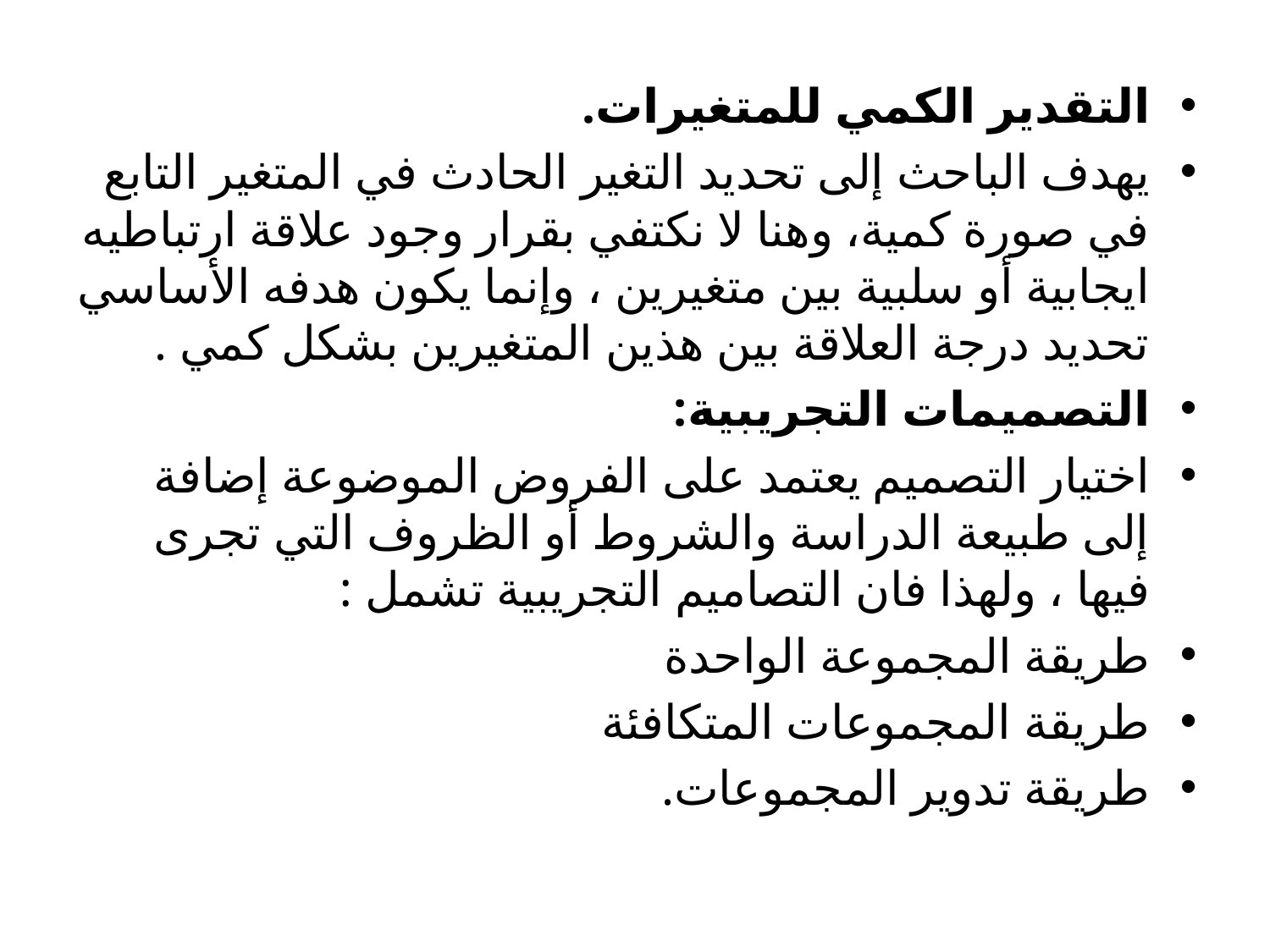

التقدير الكمي للمتغيرات.
يهدف الباحث إلى تحديد التغير الحادث في المتغير التابع في صورة كمية، وهنا لا نكتفي بقرار وجود علاقة ارتباطيه ايجابية أو سلبية بين متغيرين ، وإنما يكون هدفه الأساسي تحديد درجة العلاقة بين هذين المتغيرين بشكل كمي .
التصميمات التجريبية:
اختيار التصميم يعتمد على الفروض الموضوعة إضافة إلى طبيعة الدراسة والشروط أو الظروف التي تجرى فيها ، ولهذا فان التصاميم التجريبية تشمل :
طريقة المجموعة الواحدة
طريقة المجموعات المتكافئة
طريقة تدوير المجموعات.